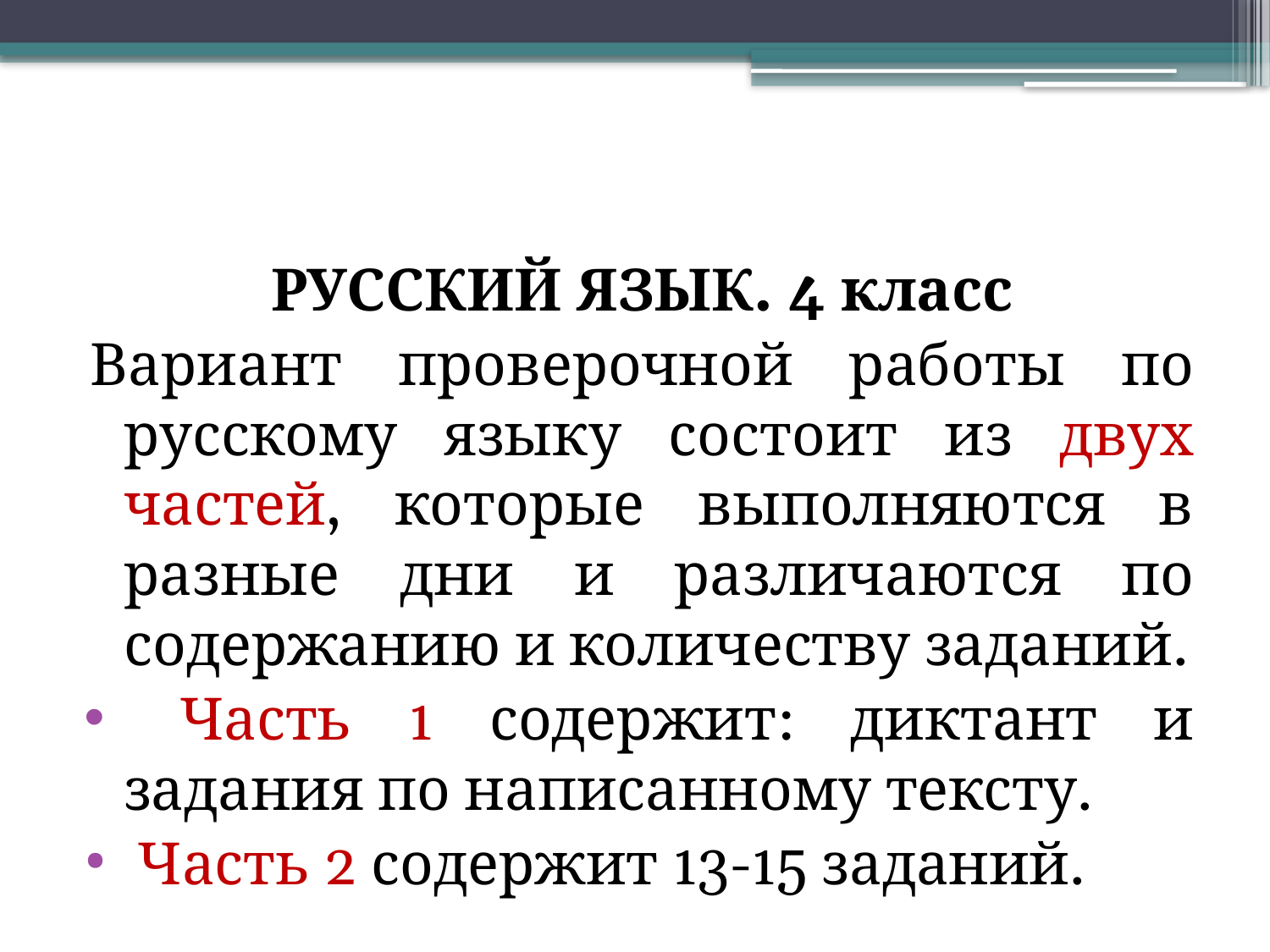

РУССКИЙ ЯЗЫК. 4 класс
Вариант проверочной работы по русскому языку состоит из двух частей, которые выполняются в разные дни и различаются по содержанию и количеству заданий.
 Часть 1 содержит: диктант и задания по написанному тексту.
 Часть 2 содержит 13-15 заданий.